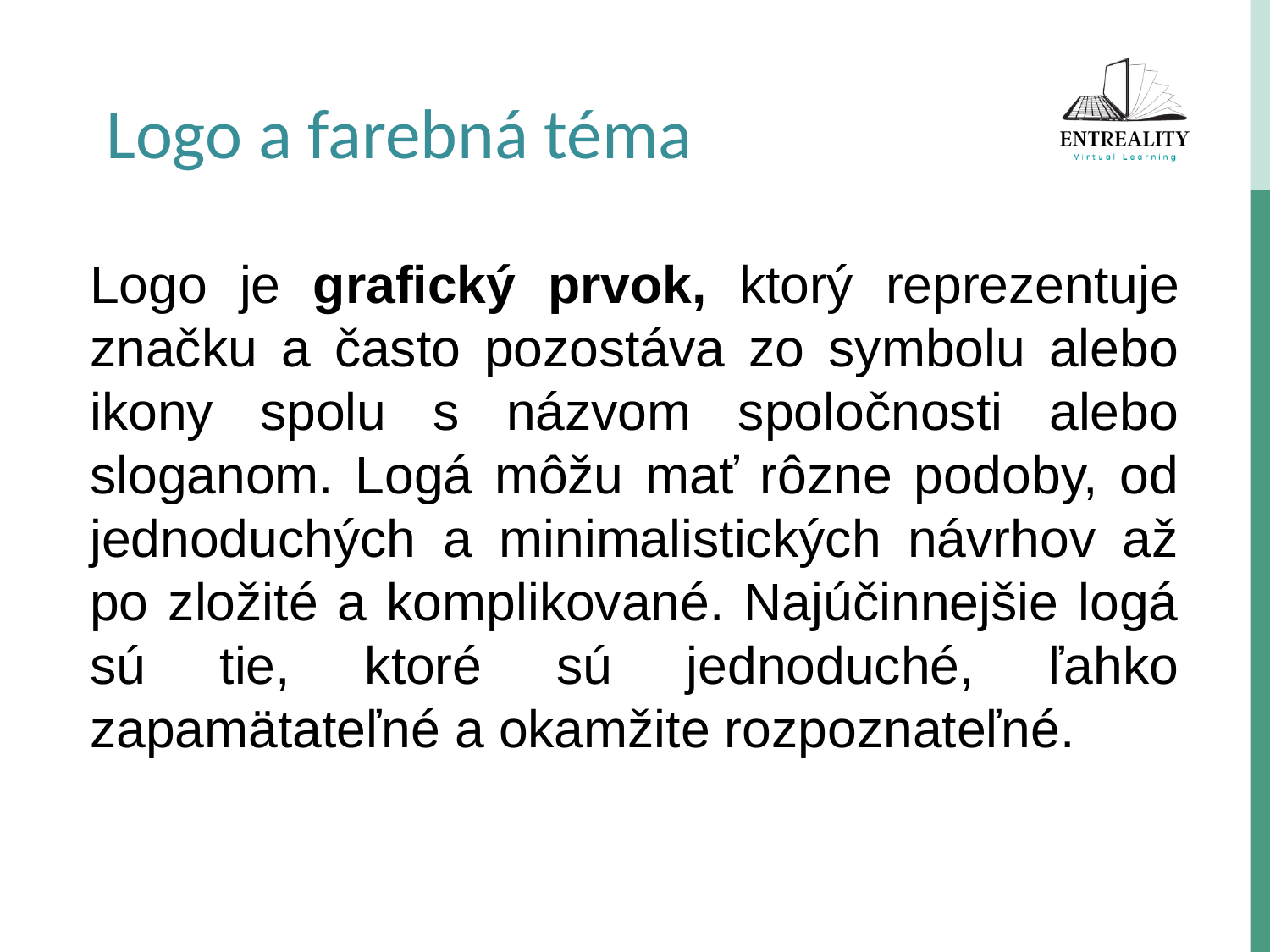

Logo a farebná téma

Logo je grafický prvok, ktorý reprezentuje značku a často pozostáva zo symbolu alebo ikony spolu s názvom spoločnosti alebo sloganom. Logá môžu mať rôzne podoby, od jednoduchých a minimalistických návrhov až po zložité a komplikované. Najúčinnejšie logá sú tie, ktoré sú jednoduché, ľahko zapamätateľné a okamžite rozpoznateľné.